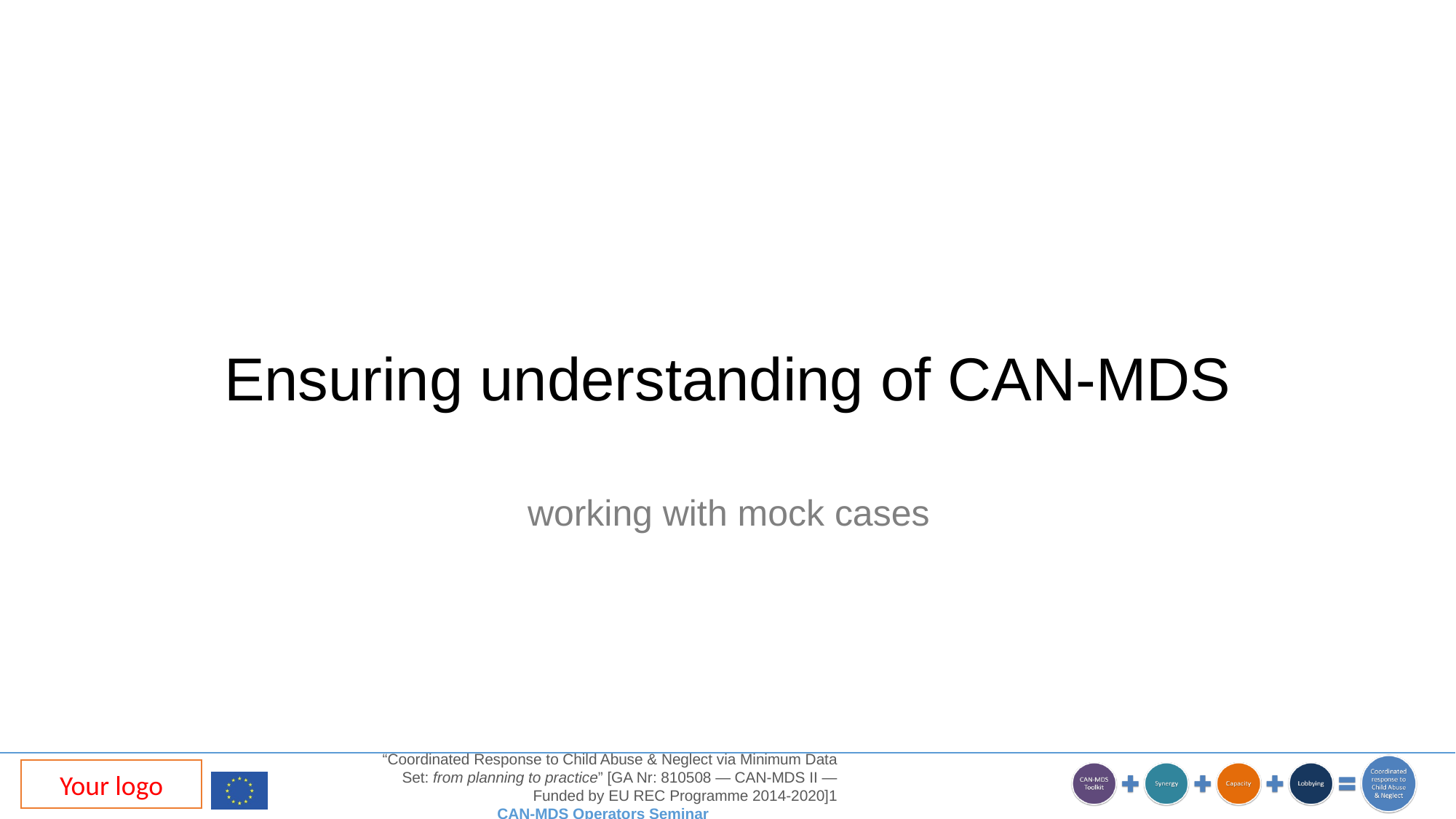

# Ensuring understanding of CAN-MDS

working with mock cases